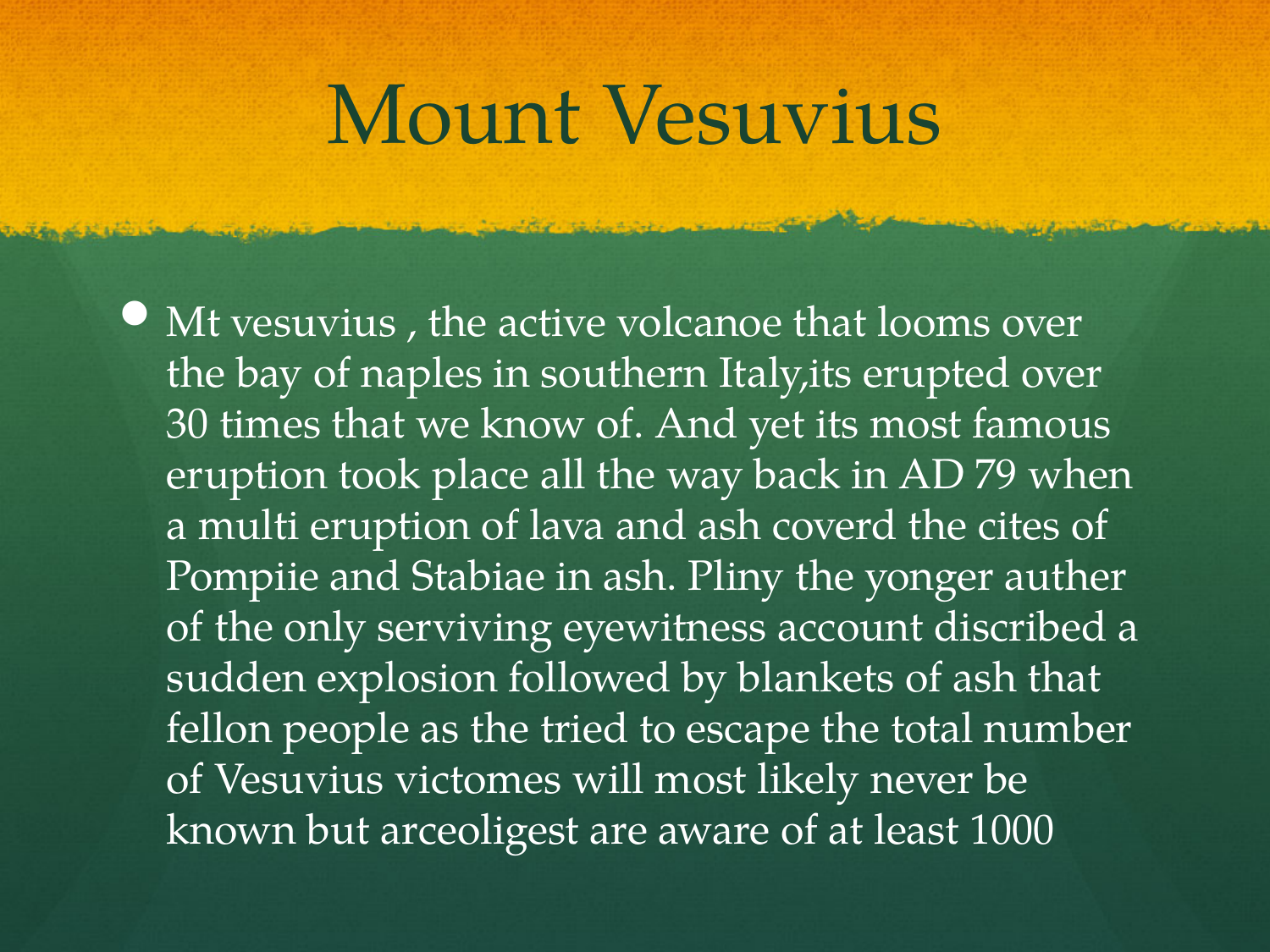

# Mount Vesuvius
Mt vesuvius , the active volcanoe that looms over the bay of naples in southern Italy,its erupted over 30 times that we know of. And yet its most famous eruption took place all the way back in AD 79 when a multi eruption of lava and ash coverd the cites of Pompiie and Stabiae in ash. Pliny the yonger auther of the only serviving eyewitness account discribed a sudden explosion followed by blankets of ash that fellon people as the tried to escape the total number of Vesuvius victomes will most likely never be known but arceoligest are aware of at least 1000